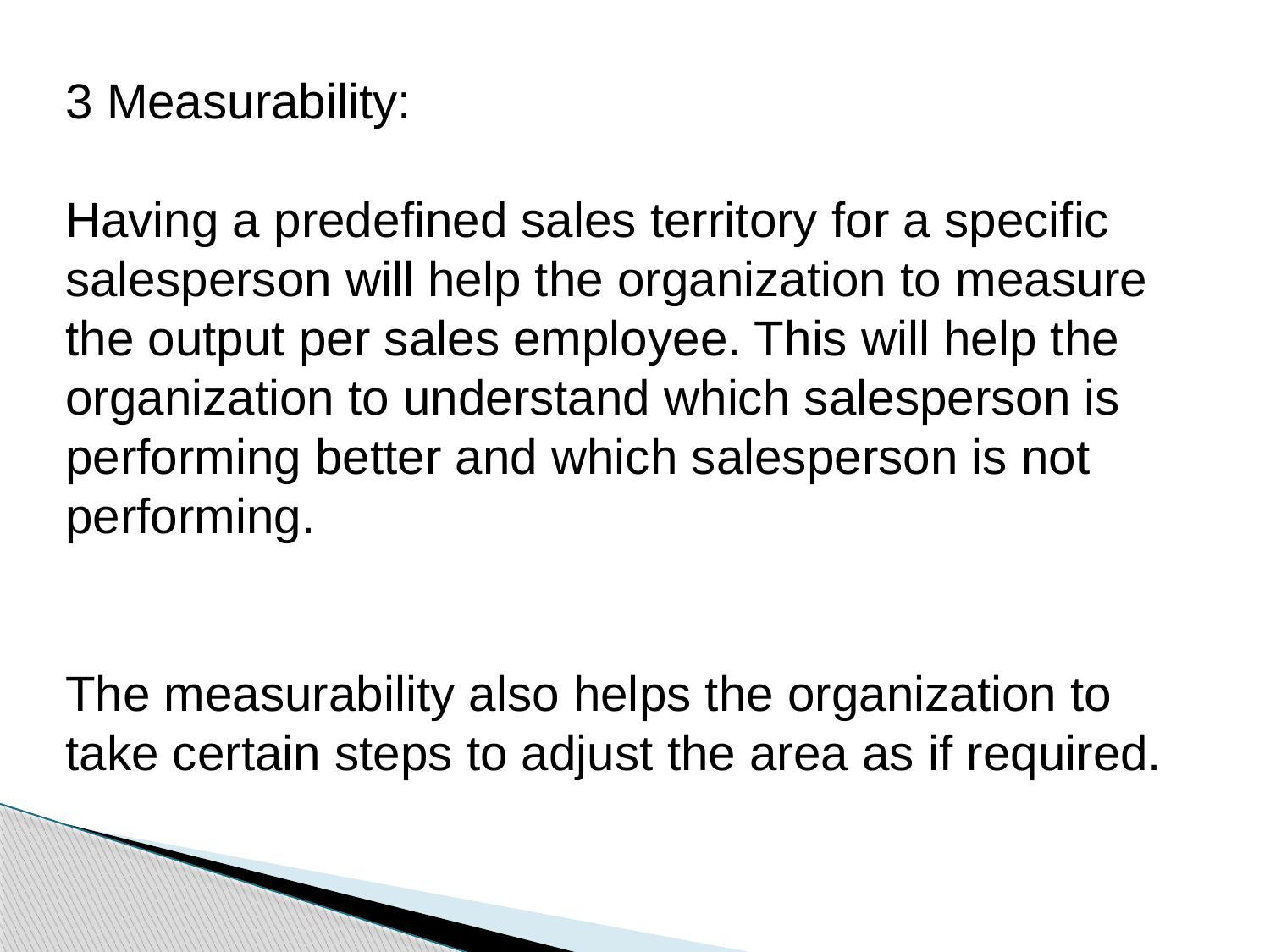

3 Measurability:

Having a predefined sales territory for a specific salesperson will help the organization to measure the output per sales employee. This will help the organization to understand which salesperson is performing better and which salesperson is not performing.

The measurability also helps the organization to take certain steps to adjust the area as if required.